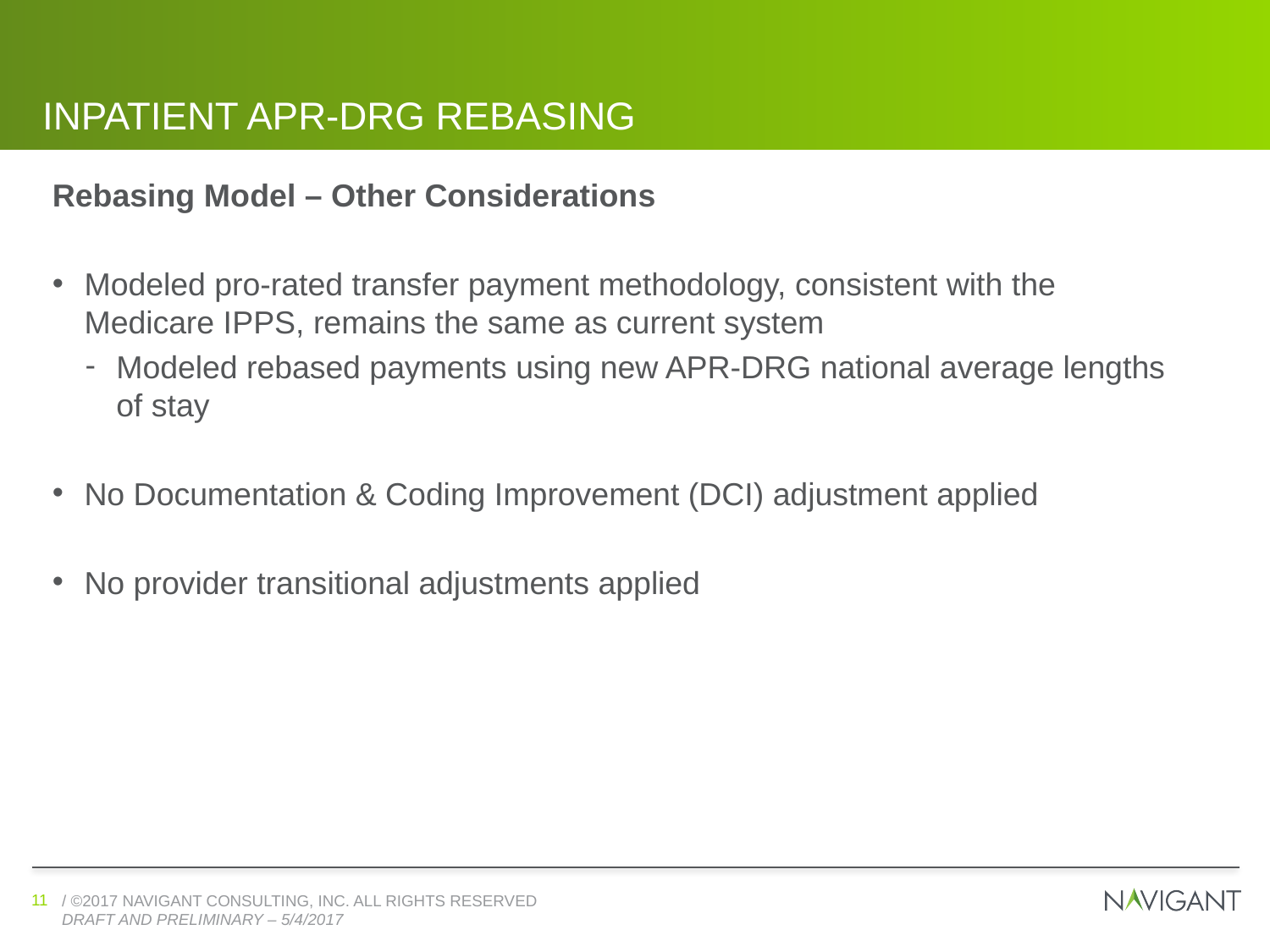

# Inpatient apr-drg rebasing
Rebasing Model – Other Considerations

Modeled pro-rated transfer payment methodology, consistent with the Medicare IPPS, remains the same as current system
Modeled rebased payments using new APR-DRG national average lengths of stay

No Documentation & Coding Improvement (DCI) adjustment applied

No provider transitional adjustments applied